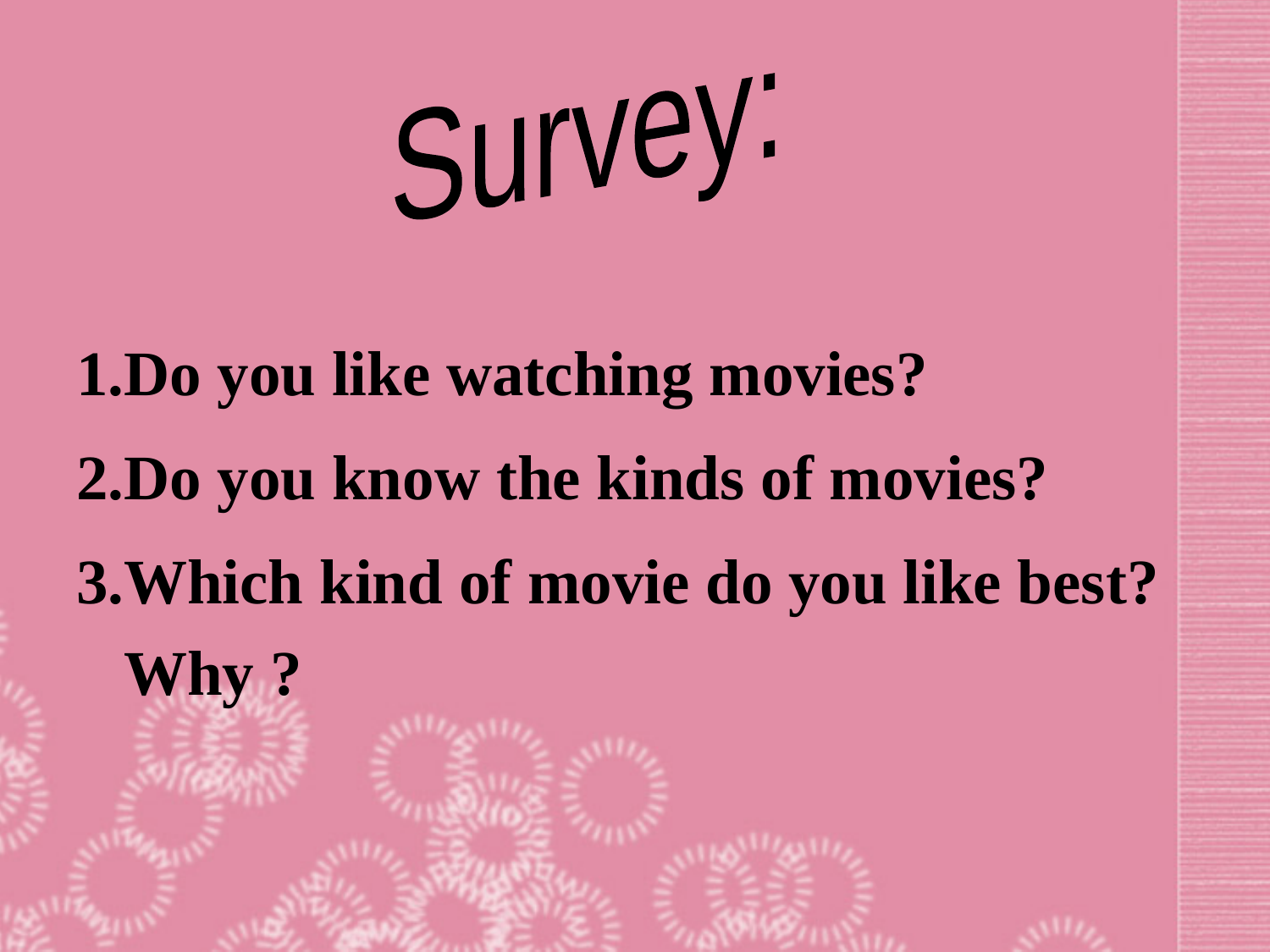

Survey:

1.Do you like watching movies?
2.Do you know the kinds of movies?
3.Which kind of movie do you like best? Why ?